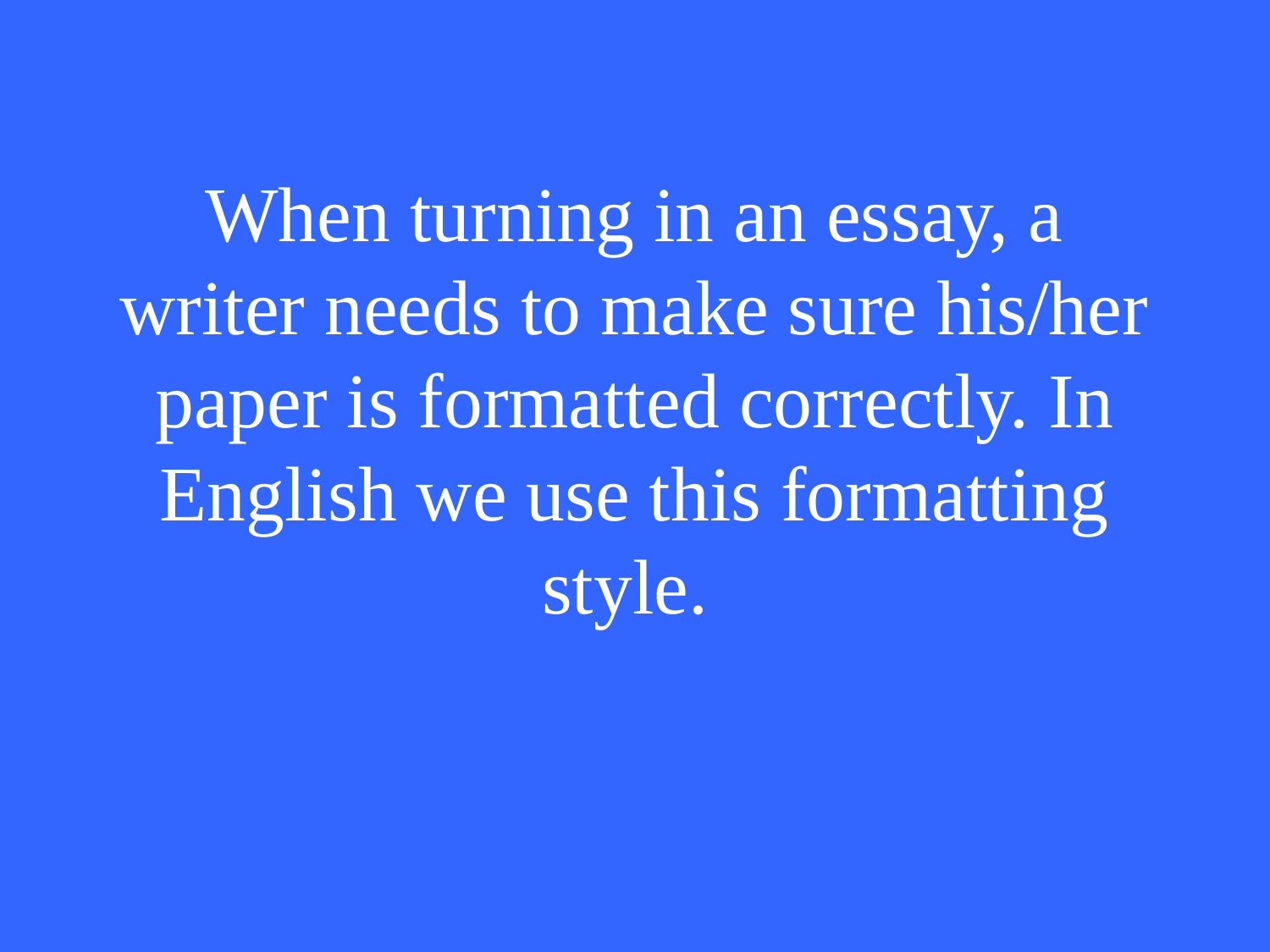

# When turning in an essay, a writer needs to make sure his/her paper is formatted correctly. In English we use this formatting style.